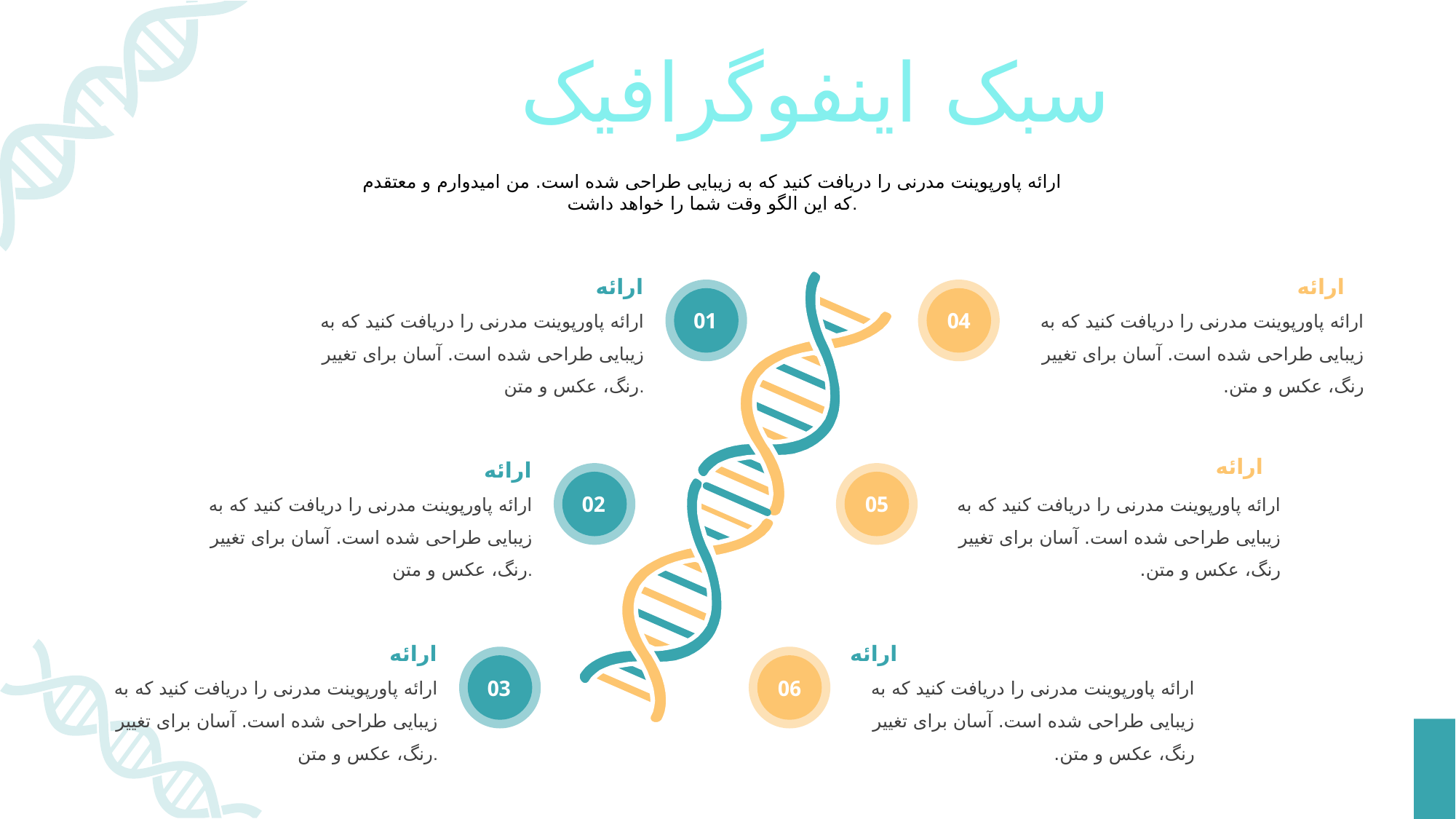

سبک اینفوگرافیک
ارائه پاورپوینت مدرنی را دریافت کنید که به زیبایی طراحی شده است. من امیدوارم و معتقدم که این الگو وقت شما را خواهد داشت.
ارائه
ارائه پاورپوینت مدرنی را دریافت کنید که به زیبایی طراحی شده است. آسان برای تغییر رنگ، عکس و متن.
ارائه
ارائه پاورپوینت مدرنی را دریافت کنید که به زیبایی طراحی شده است. آسان برای تغییر رنگ، عکس و متن.

01

04

ارائه
ارائه پاورپوینت مدرنی را دریافت کنید که به زیبایی طراحی شده است. آسان برای تغییر رنگ، عکس و متن.
ارائه
ارائه پاورپوینت مدرنی را دریافت کنید که به زیبایی طراحی شده است. آسان برای تغییر رنگ، عکس و متن.

02

05
ارائه
ارائه پاورپوینت مدرنی را دریافت کنید که به زیبایی طراحی شده است. آسان برای تغییر رنگ، عکس و متن.
ارائه
ارائه پاورپوینت مدرنی را دریافت کنید که به زیبایی طراحی شده است. آسان برای تغییر رنگ، عکس و متن.

03

06